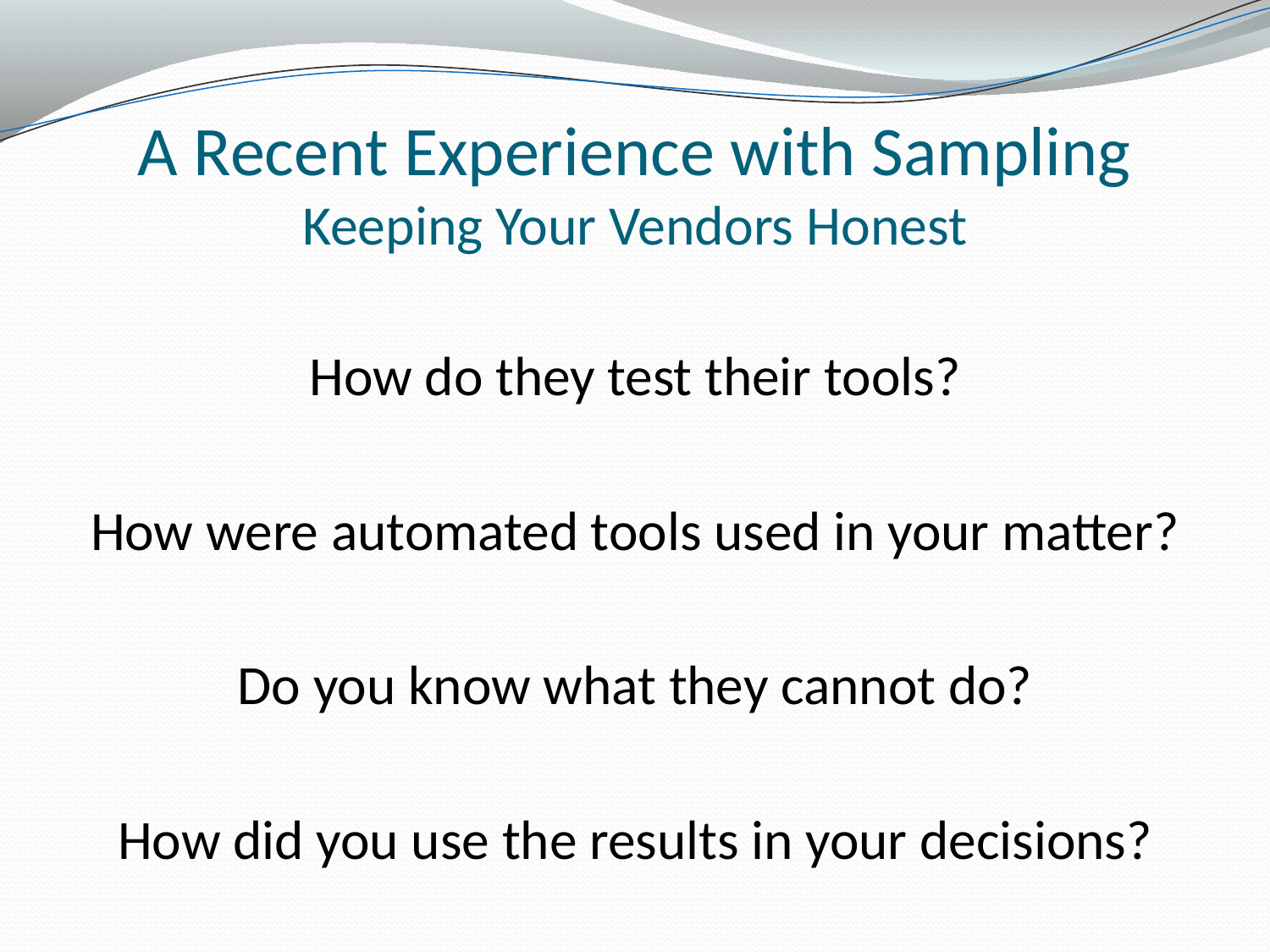

# A Recent Experience with Sampling Keeping Your Vendors Honest

How do they test their tools?

How were automated tools used in your matter?

Do you know what they cannot do?

How did you use the results in your decisions?